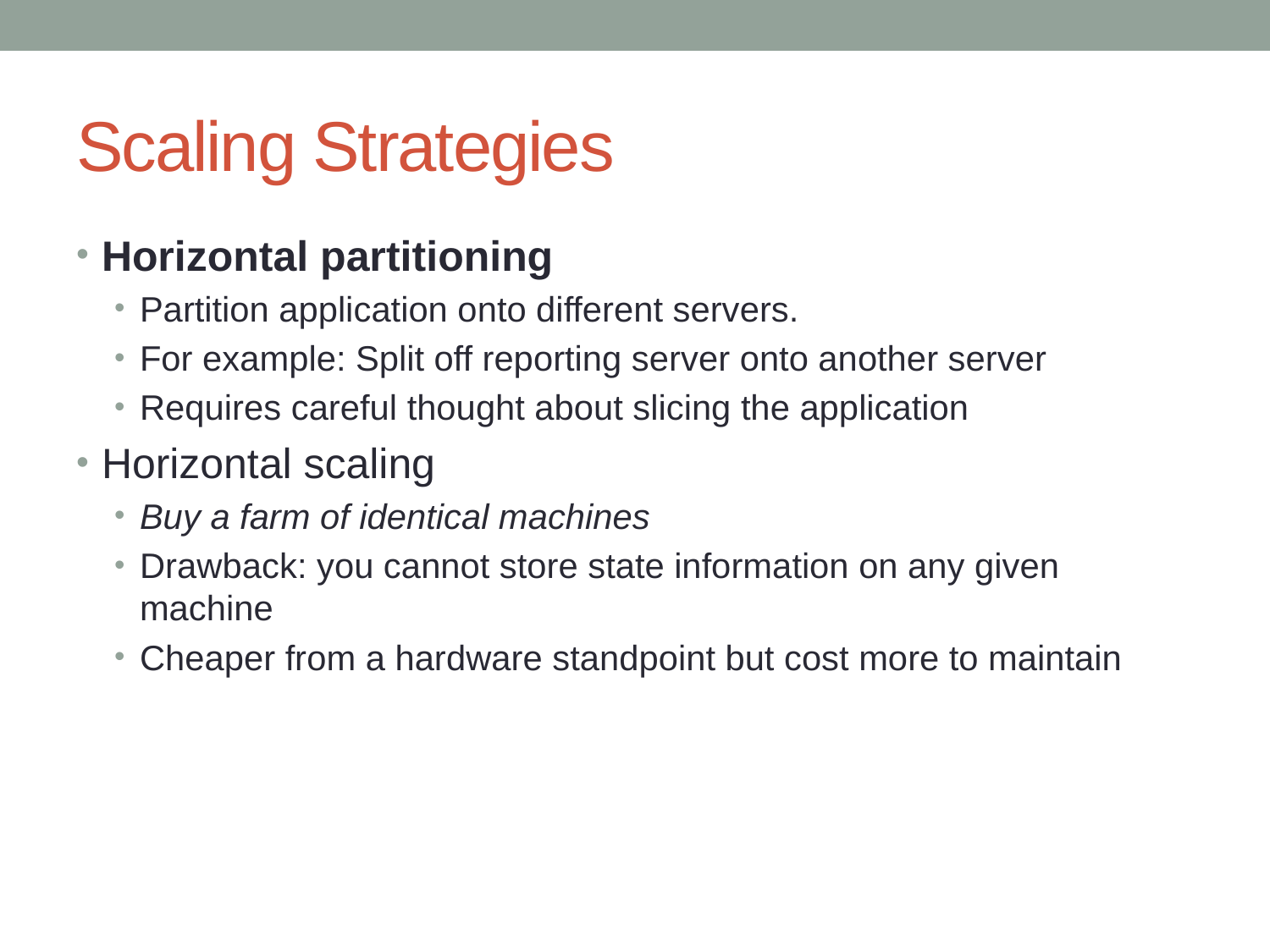

# Scaling Strategies
Horizontal partitioning
Partition application onto different servers.
For example: Split off reporting server onto another server
Requires careful thought about slicing the application
Horizontal scaling
Buy a farm of identical machines
Drawback: you cannot store state information on any given machine
Cheaper from a hardware standpoint but cost more to maintain